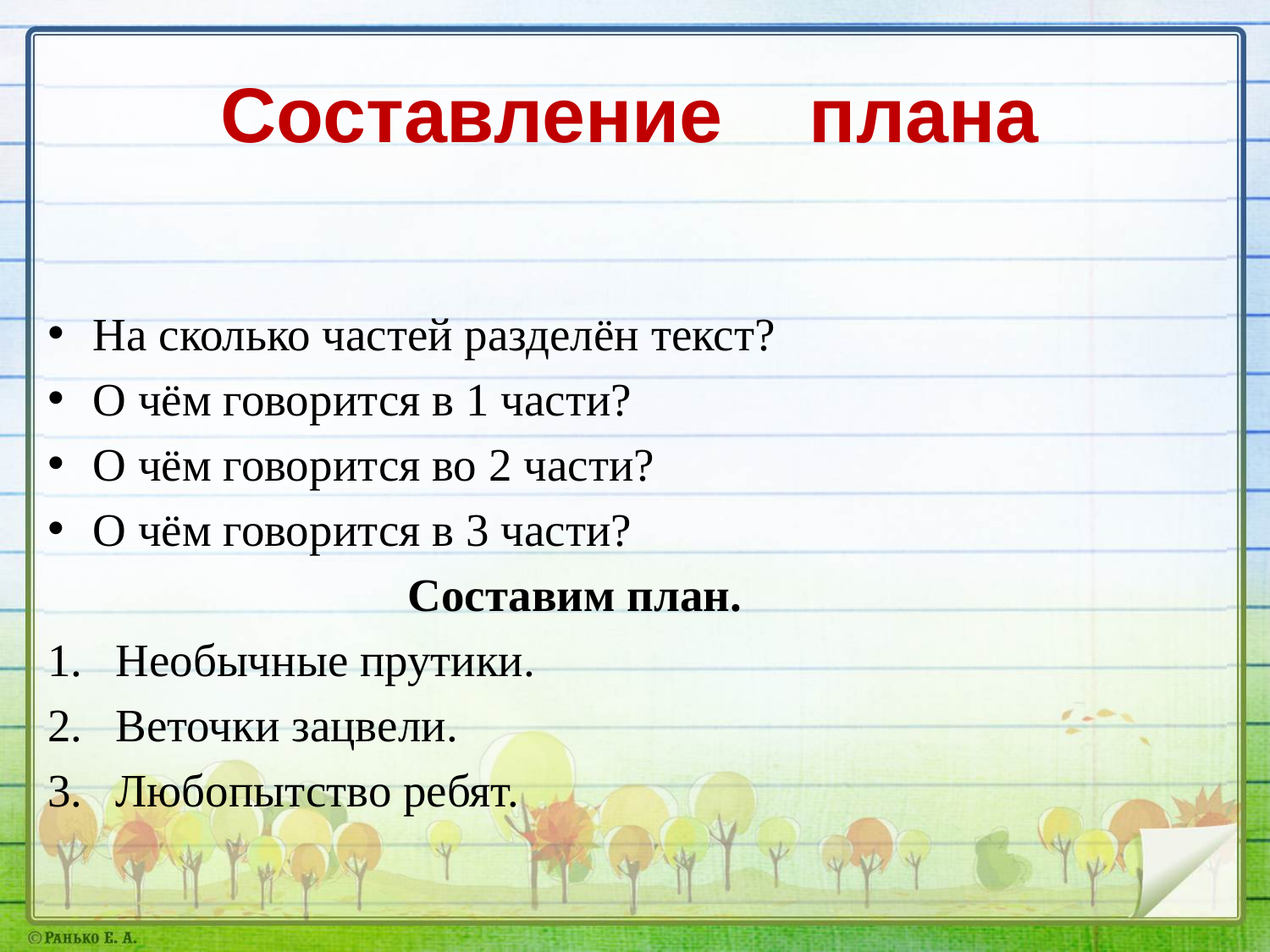

# Составление    плана

На сколько частей разделён текст?
О чём говорится в 1 части?
О чём говорится во 2 части?
О чём говорится в 3 части?
Составим план.
Необычные прутики.
Веточки зацвели.
Любопытство ребят.